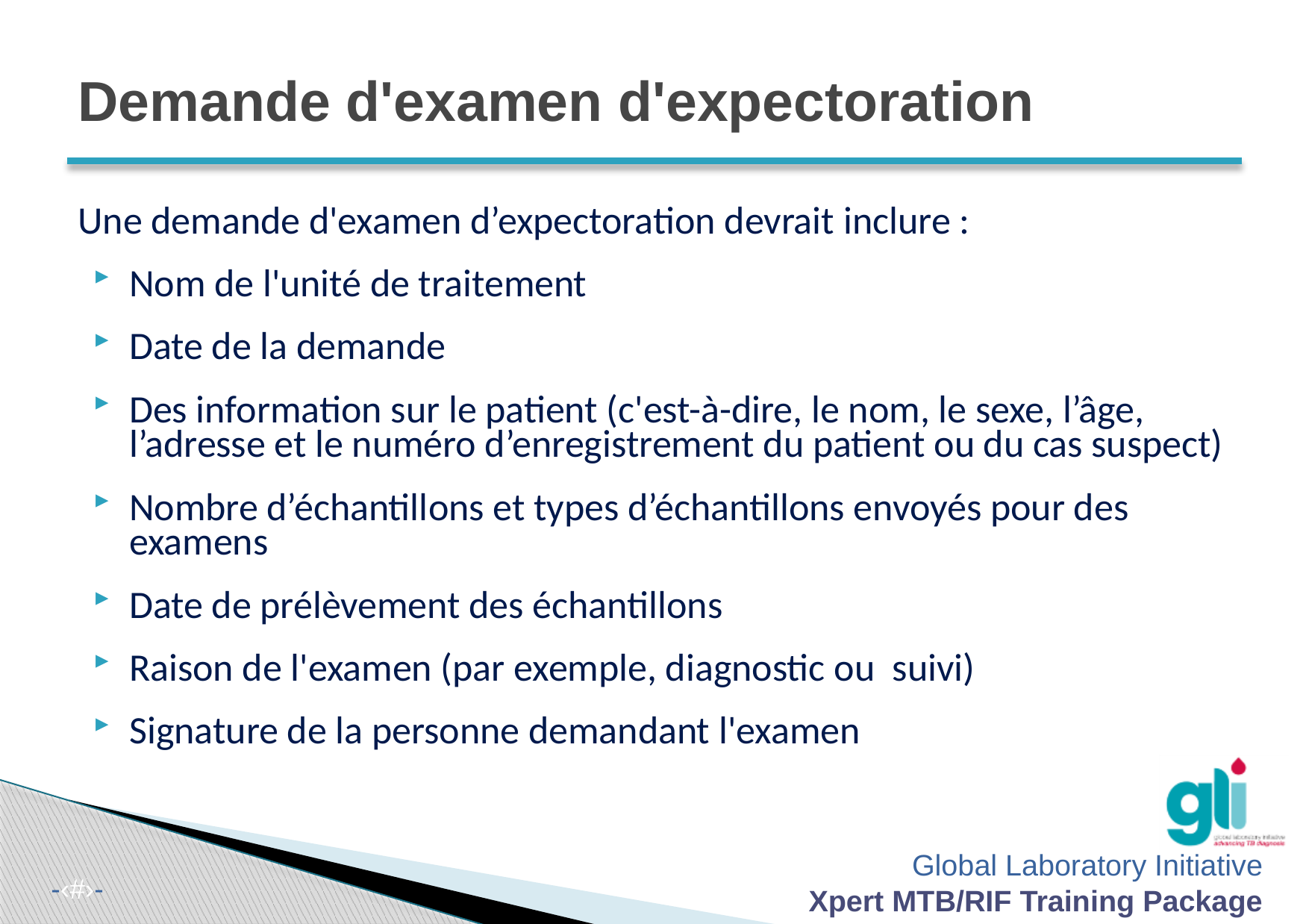

# Demande d'examen d'expectoration
Une demande d'examen d’expectoration devrait inclure :
Nom de l'unité de traitement
Date de la demande
Des information sur le patient (c'est-à-dire, le nom, le sexe, l’âge, l’adresse et le numéro d’enregistrement du patient ou du cas suspect)
Nombre d’échantillons et types d’échantillons envoyés pour des examens
Date de prélèvement des échantillons
Raison de l'examen (par exemple, diagnostic ou  suivi)
Signature de la personne demandant l'examen